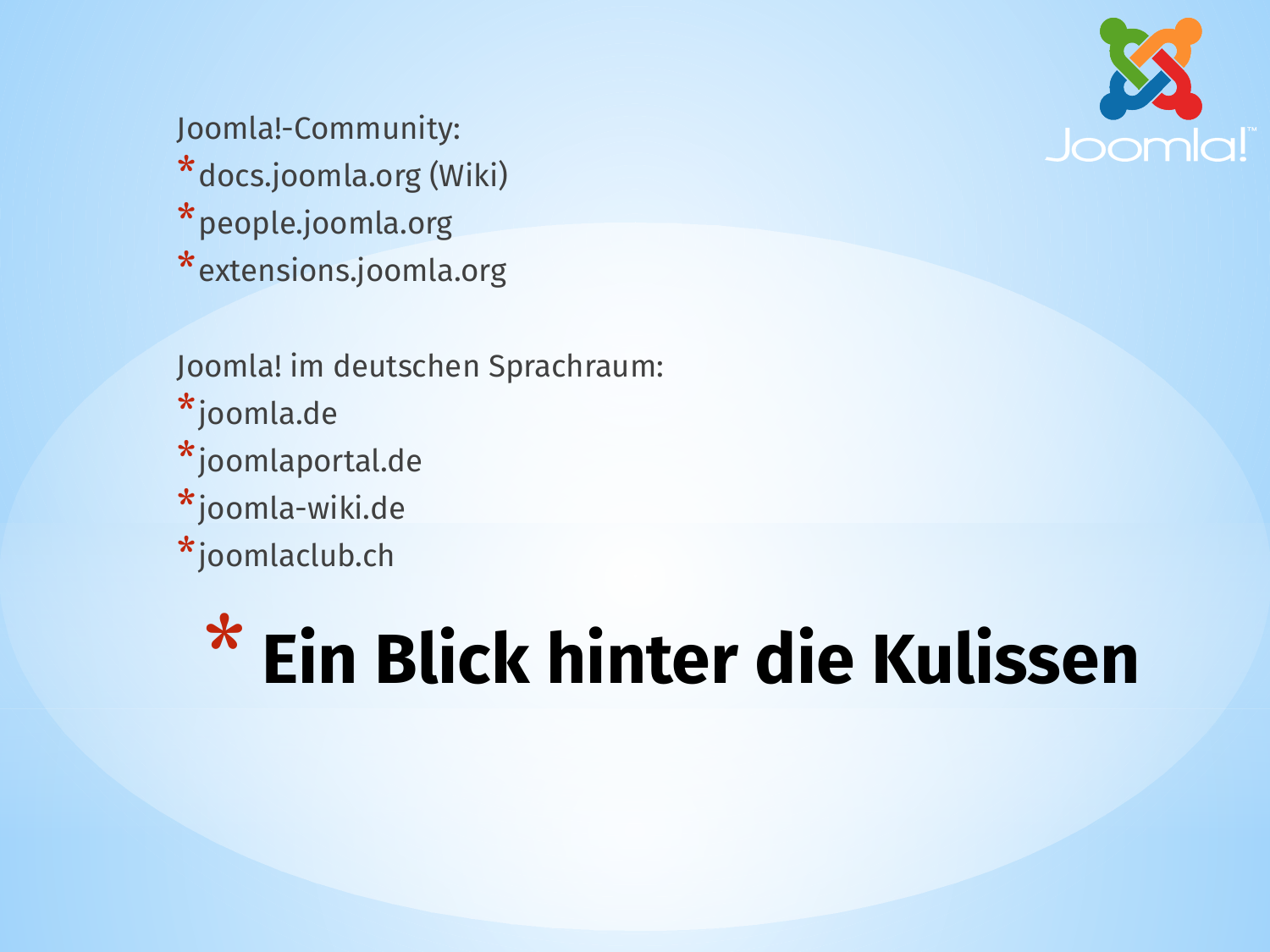

Joomla!-Community:
docs.joomla.org (Wiki)
people.joomla.org
extensions.joomla.org

Joomla! im deutschen Sprachraum:
joomla.de
joomlaportal.de
joomla-wiki.de
joomlaclub.ch
# Ein Blick hinter die Kulissen